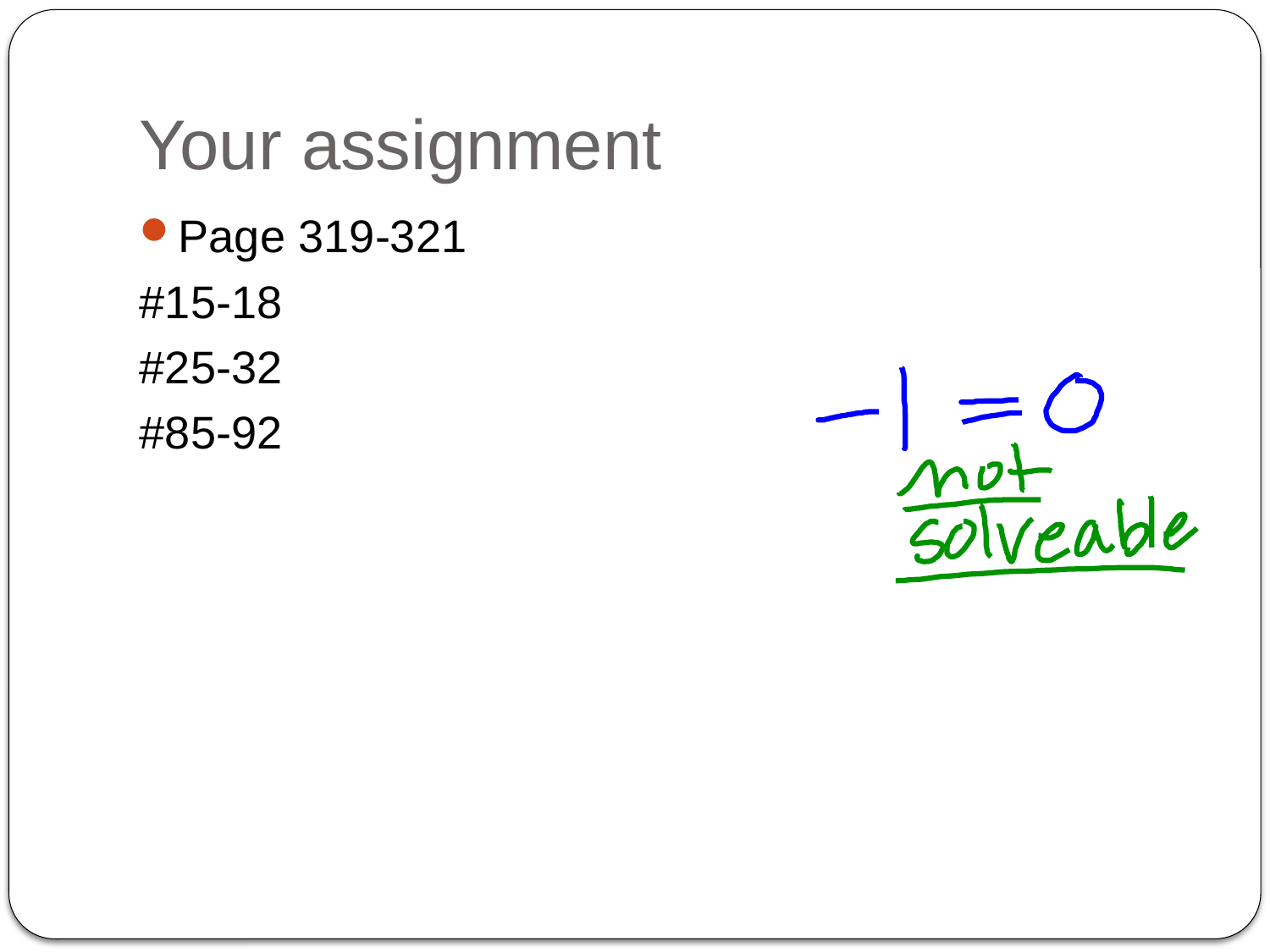

# Your assignment
Page 319-321
#15-18
#25-32
#85-92